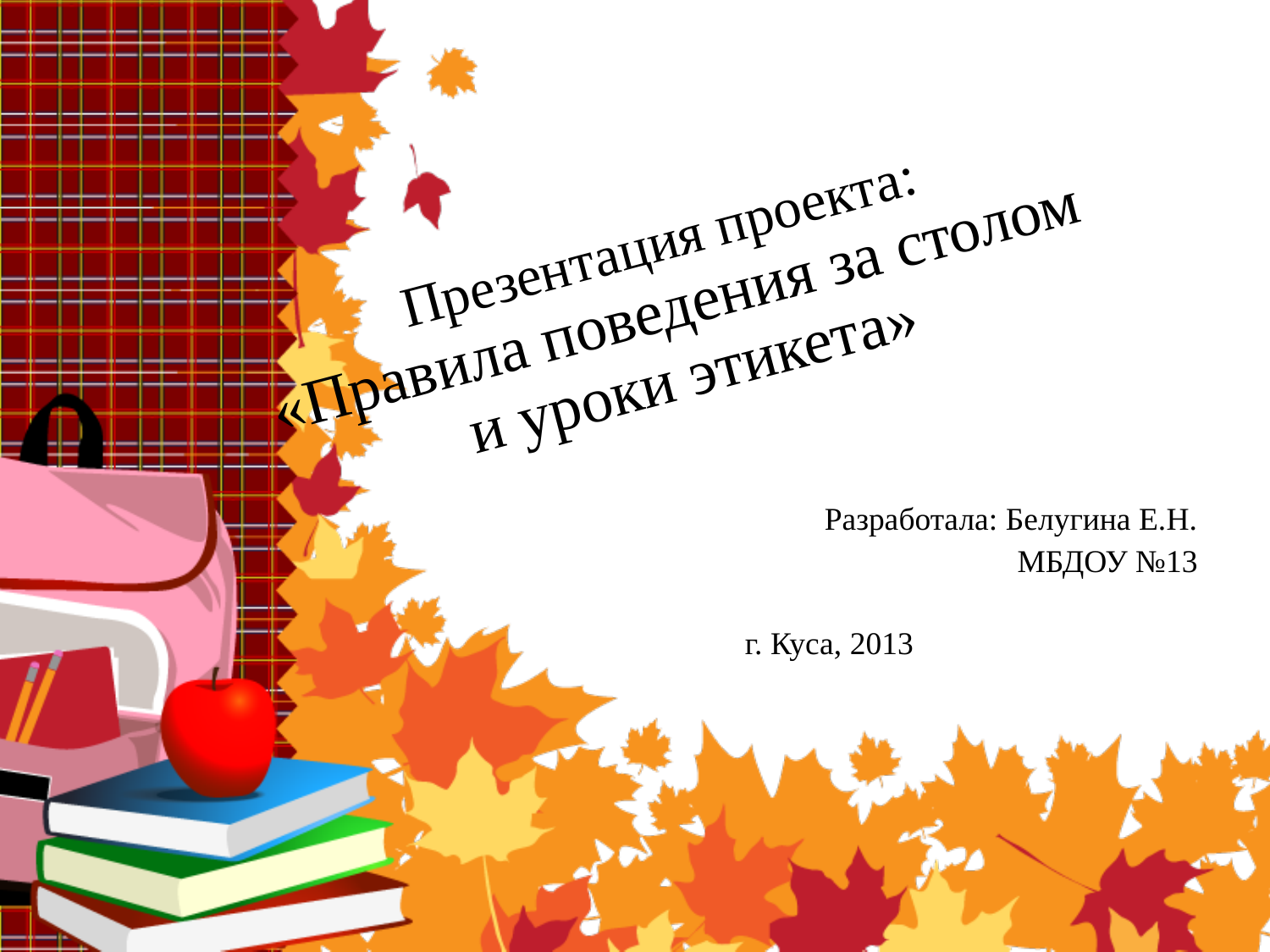

# Презентация проекта: «Правила поведения за столом и уроки этикета»
Разработала: Белугина Е.Н.
МБДОУ №13

г. Куса, 2013